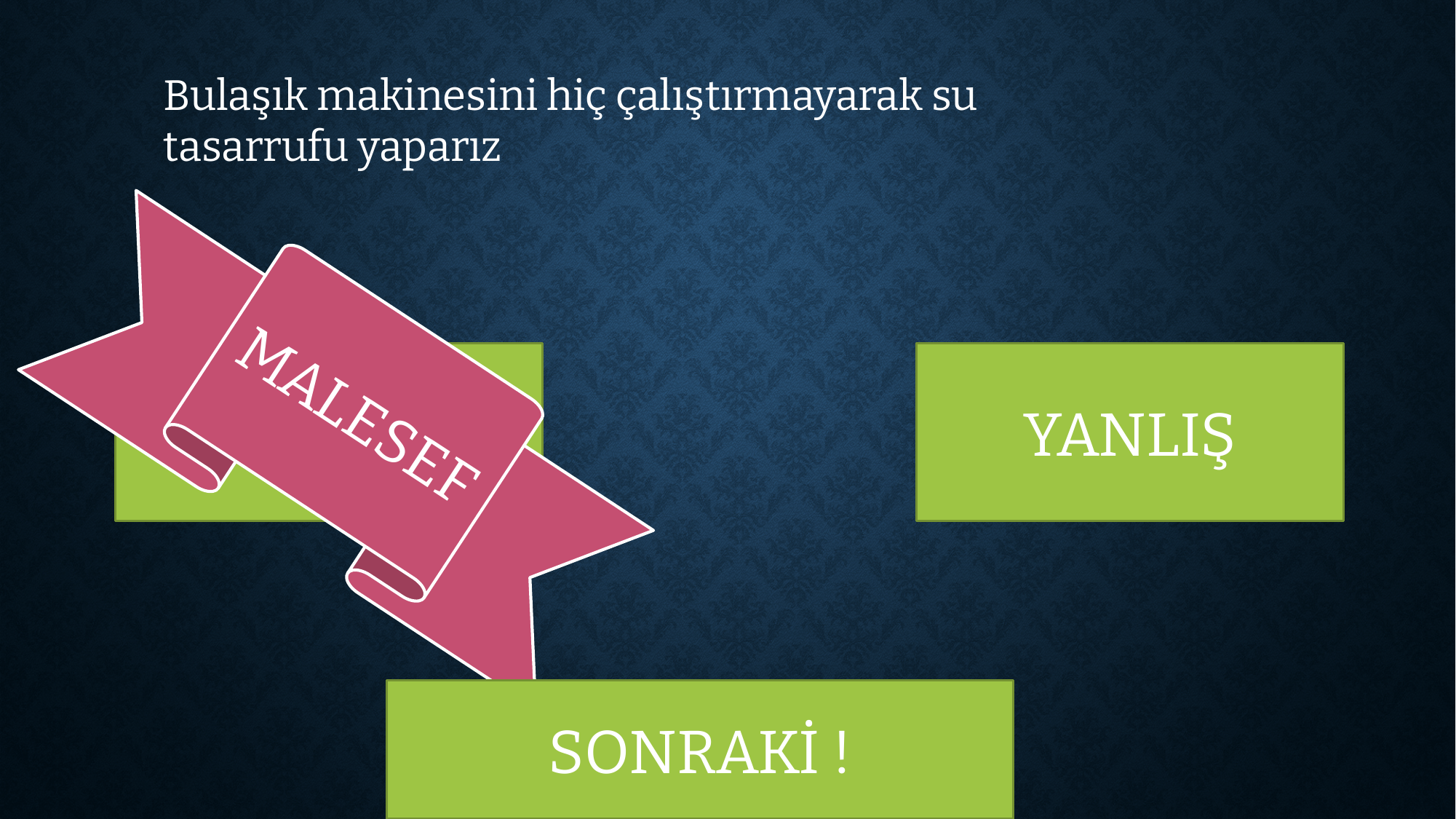

Bulaşık makinesini hiç çalıştırmayarak su tasarrufu yaparız
MALESEF
DOĞRU
YANLIŞ
SONRAKİ !